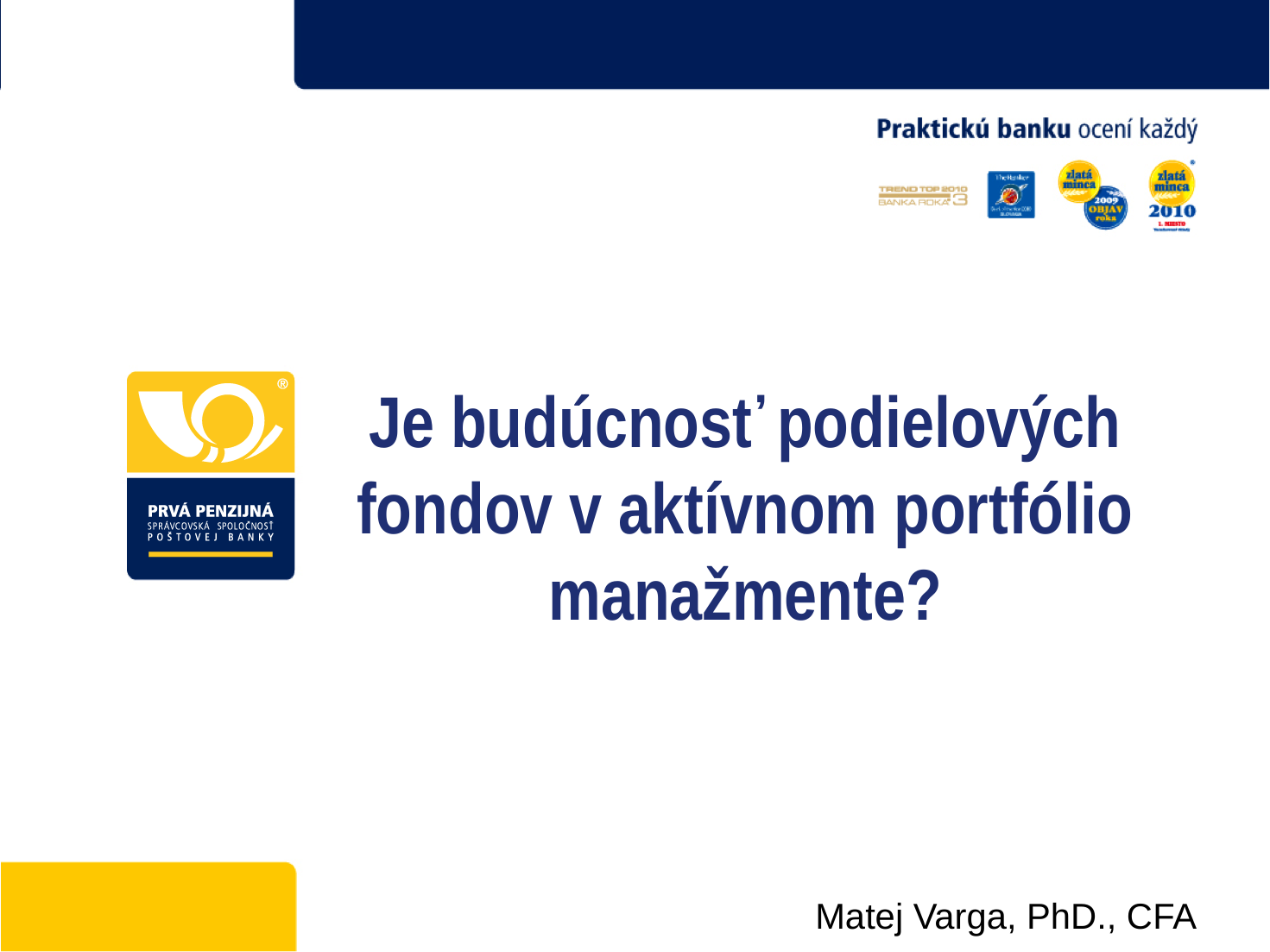

# Je budúcnosť podielových fondov v aktívnom portfólio manažmente?
Matej Varga, PhD., CFA